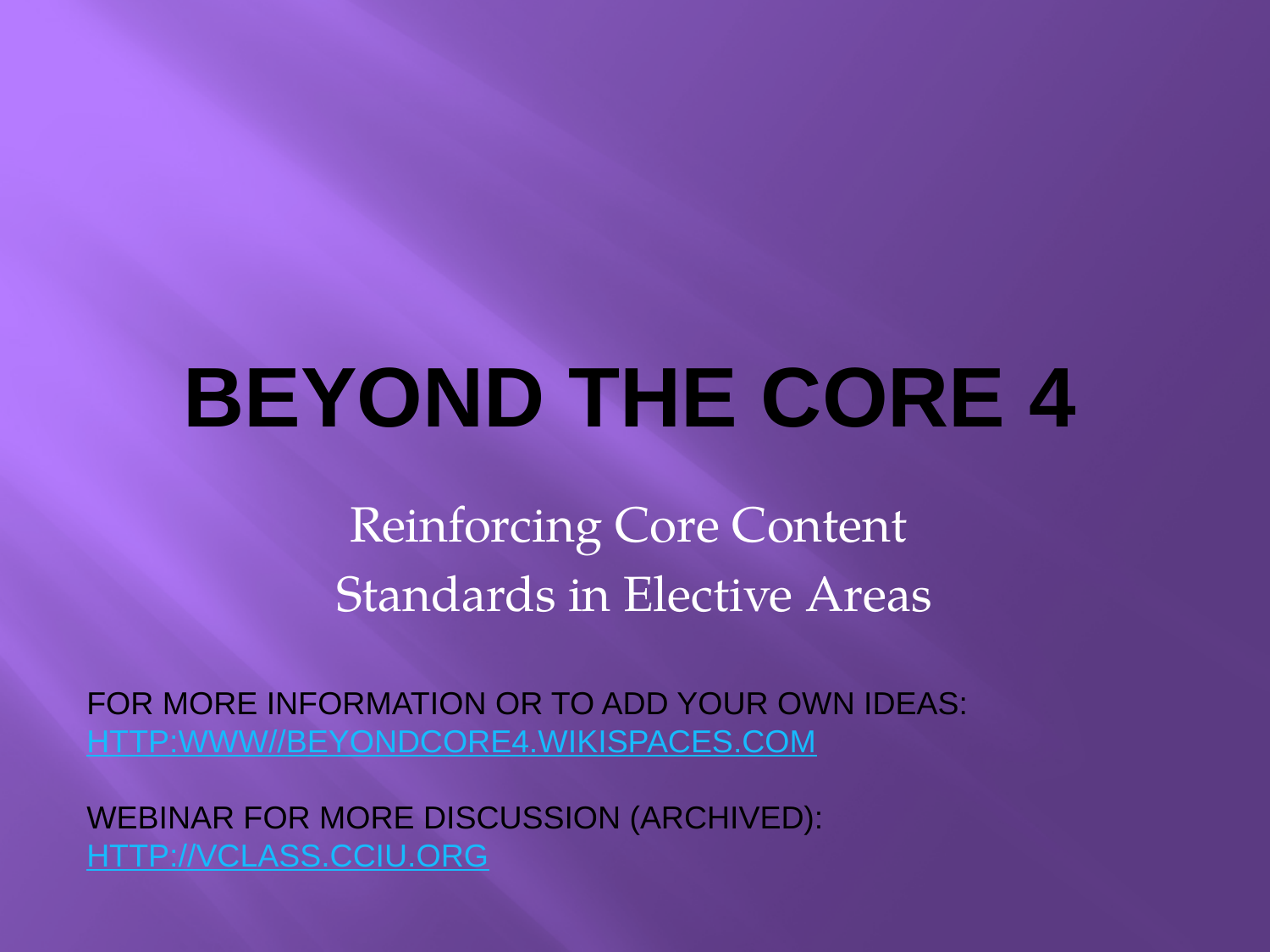

# Beyond The Core 4
Reinforcing Core Content
Standards in Elective Areas
For more information or to add your own ideas: http:www//beyondcore4.wikispaces.com

webinar for more discussion (ARCHIVED): http://vclass.cciu.org